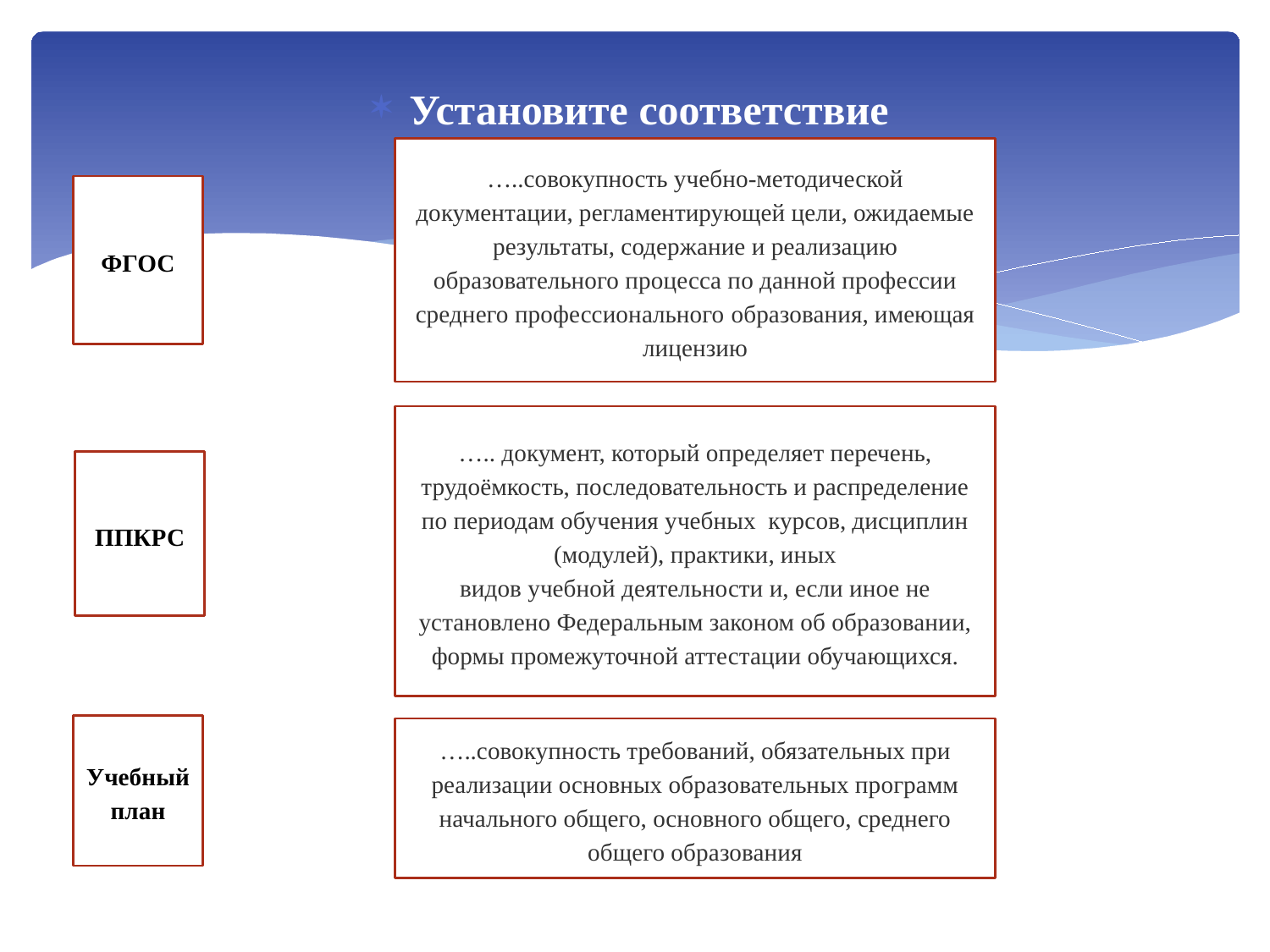

Установите соответствие

…..совокупность учебно-методической документации, регламентирующей цели, ожидаемые результаты, содержание и реализацию образовательного процесса по данной профессии среднего профессионального образования, имеющая лицензию
ФГОС
….. документ, который определяет перечень, трудоёмкость, последовательность и распределение по периодам обучения учебных  курсов, дисциплин (модулей), практики, иных видов учебной деятельности и, если иное не установлено Федеральным законом об образовании, формы промежуточной аттестации обучающихся.
ППКРС
Учебный план
…..совокупность требований, обязательных при реализации основных образовательных программ начального общего, основного общего, среднего общего образования